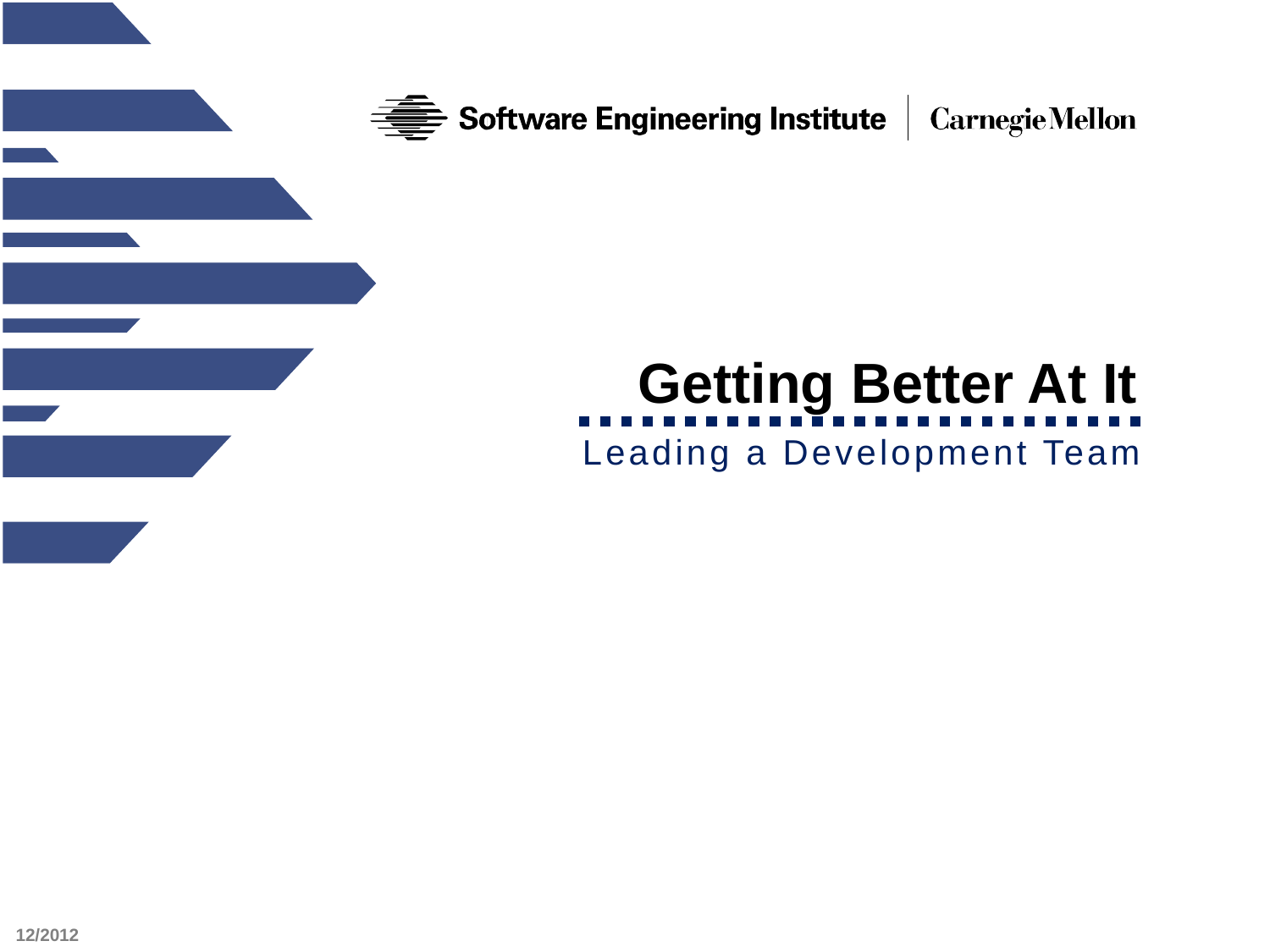

Getting Better At It
Leading a Development Team